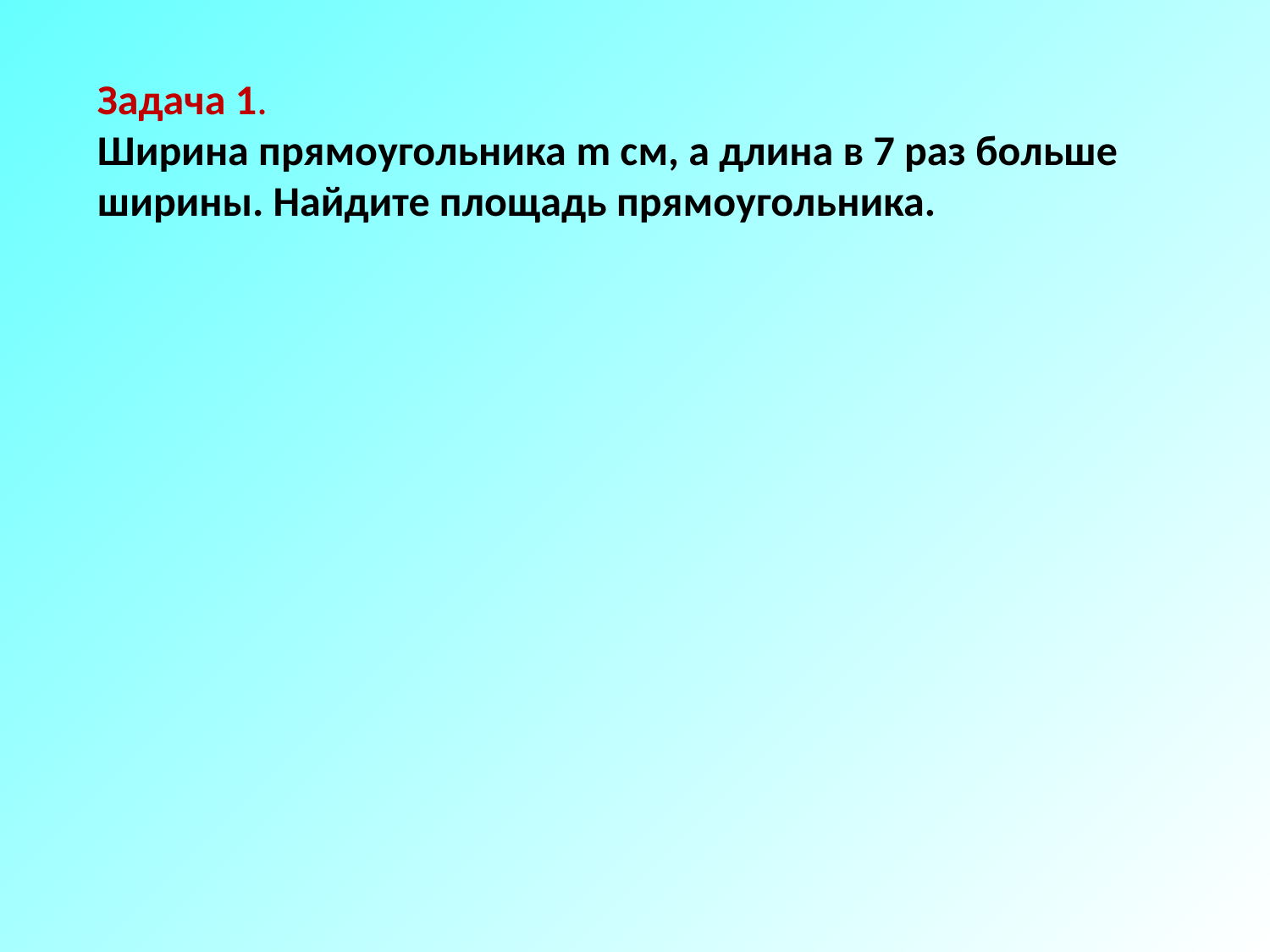

Задача 1.
Ширина прямоугольника m см, а длина в 7 раз больше ширины. Найдите площадь прямоугольника.